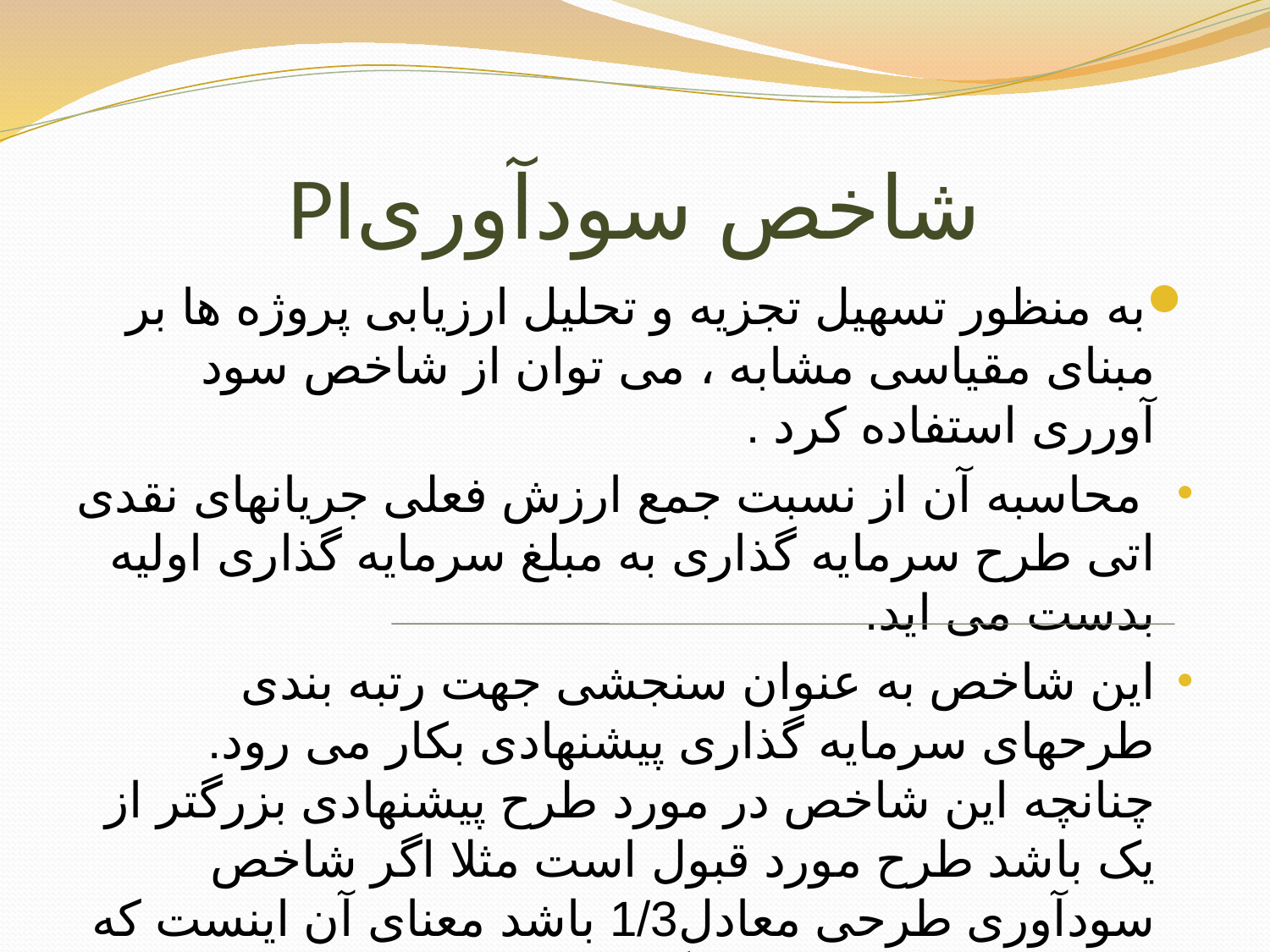

# شاخص سودآوریPI
به منظور تسهیل تجزیه و تحلیل ارزیابی پروژه ها بر مبنای مقیاسی مشابه ، می توان از شاخص سود آورری استفاده کرد .
 محاسبه آن از نسبت جمع ارزش فعلی جریانهای نقدی اتی طرح سرمایه گذاری به مبلغ سرمایه گذاری اولیه بدست می اید.
این شاخص به عنوان سنجشی جهت رتبه بندی طرحهای سرمایه گذاری پیشنهادی بکار می رود. چنانچه این شاخص در مورد طرح پیشنهادی بزرگتر از یک باشد طرح مورد قبول است مثلا اگر شاخص سودآوری طرحی معادل1/3 باشد معنای آن اینست که به ازای 1 ریال سرمایه گذاری، مبلغی معادل   1/3 ریال عایدی دارد.